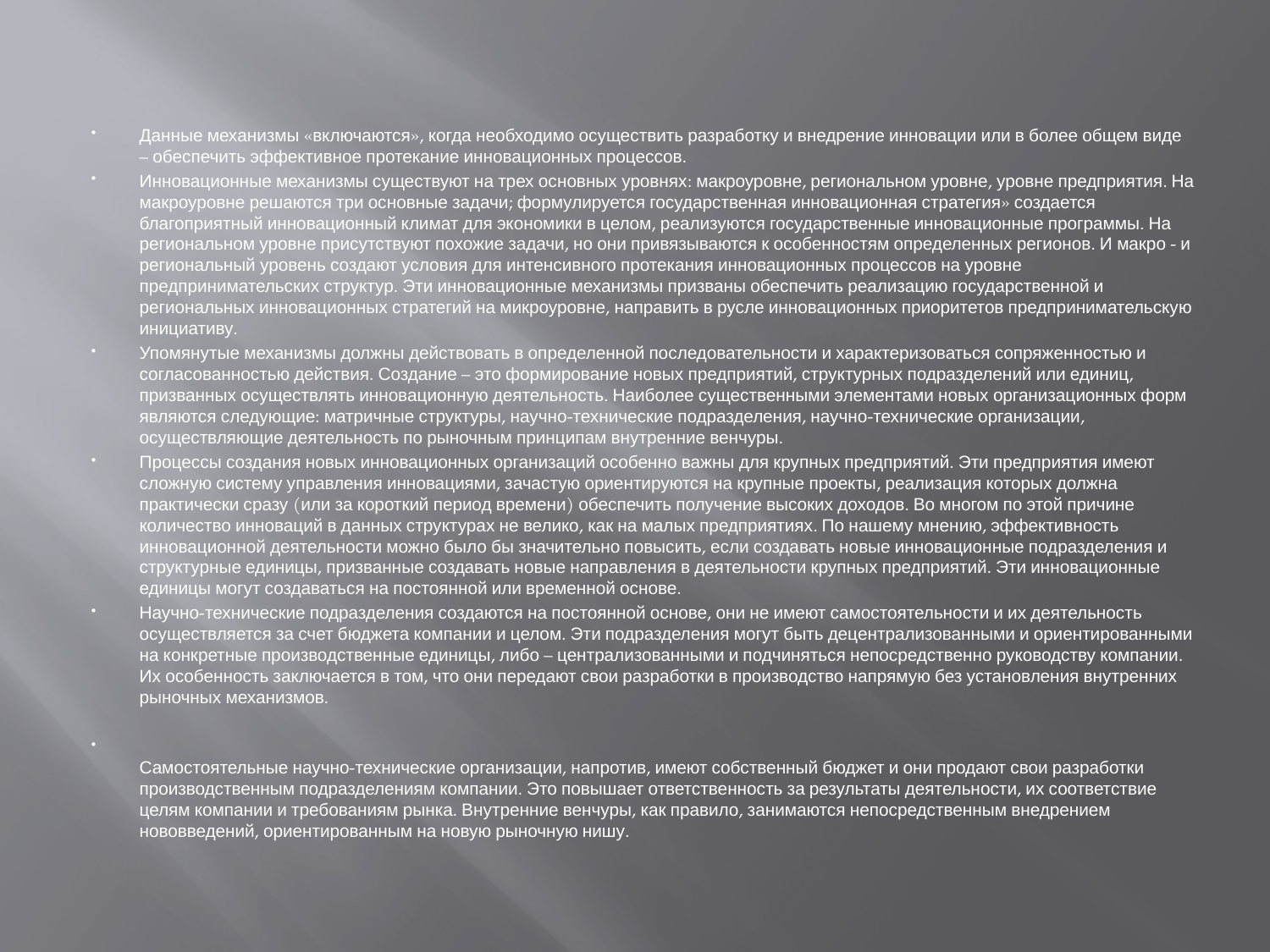

#

Данные механизмы «включаются», когда необходимо осуществить разработку и внедрение инновации или в более общем виде – обеспечить эффективное протекание инновационных процессов.
Инновационные механизмы существуют на трех основных уровнях: макроуровне, региональном уровне, уровне предприятия. На макроуровне решаются три основные задачи; формулируется государственная инновационная стратегия» создается благоприятный инновационный климат для экономики в целом, реализуются государственные инновационные программы. На региональном уровне присутствуют похожие задачи, но они привязываются к особенностям определенных регионов. И макро - и региональный уровень создают условия для интенсивного протекания инновационных процессов на уровне предпринимательских структур. Эти инновационные механизмы призваны обеспечить реализацию государственной и региональных инновационных стратегий на микроуровне, направить в русле инновационных приоритетов предпринимательскую инициативу.
Упомянутые механизмы должны действовать в определенной последовательности и характеризоваться сопряженностью и согласованностью действия. Создание – это формирование новых предприятий, структурных подразделений или единиц, призванных осуществлять инновационную деятельность. Наиболее существенными элементами новых организационных форм являются следующие: матричные структуры, научно-технические подразделения, научно-технические организации, осуществляющие деятельность по рыночным принципам внутренние венчуры.
Процессы создания новых инновационных организаций особенно важны для крупных предприятий. Эти предприятия имеют сложную систему управления инновациями, зачастую ориентируются на крупные проекты, реализация которых должна практически сразу (или за короткий период времени) обеспечить получение высоких доходов. Во многом по этой причине количество инноваций в данных структурах не велико, как на малых предприятиях. По нашему мнению, эффективность инновационной деятельности можно было бы значительно повысить, если создавать новые инновационные подразделения и структурные единицы, призванные создавать новые направления в деятельности крупных предприятий. Эти инновационные единицы могут создаваться на постоянной или временной основе.
Научно-технические подразделения создаются на постоянной основе, они не имеют самостоятельности и их деятельность осуществляется за счет бюджета компании и целом. Эти подразделения могут быть децентрализованными и ориентированными на конкретные производственные единицы, либо – централизованными и подчиняться непосредственно руководству компании. Их особенность заключается в том, что они передают свои разработки в производство напрямую без установления внутренних рыночных механизмов.

Самостоятельные научно-технические организации, напротив, имеют собственный бюджет и они продают свои разработки производственным подразделениям компании. Это повышает ответственность за результаты деятельности, их соответствие целям компании и требованиям рынка. Внутренние венчуры, как правило, занимаются непосредственным внедрением нововведений, ориентированным на новую рыночную нишу.